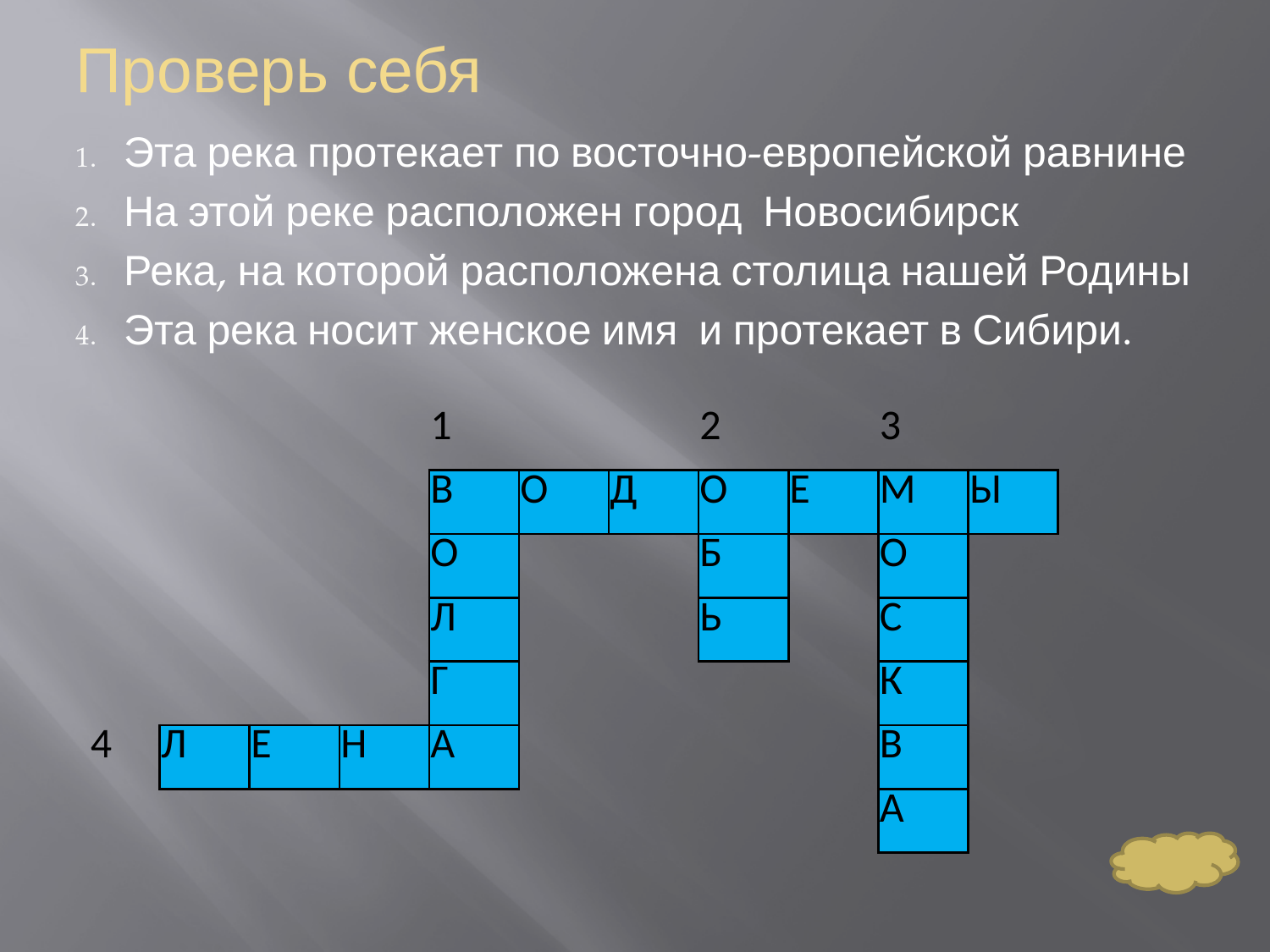

# Проверь себя
Эта река протекает по восточно-европейской равнине
На этой реке расположен город  Новосибирск
Река, на которой расположена столица нашей Родины
Эта река носит женское имя  и протекает в Сибири.
|  |  |  |  | 1 |  |  | 2 |  | 3 |  |
| --- | --- | --- | --- | --- | --- | --- | --- | --- | --- | --- |
|  |  |  |  | В | О | Д | О | Е | М | Ы |
|  |  |  |  | О |  |  | Б |  | О |  |
|  |  |  |  | Л |  |  | Ь |  | С |  |
|  |  |  |  | Г |  |  |  |  | К |  |
| 4 | Л | Е | Н | А |  |  |  |  | В |  |
|  |  |  |  |  |  |  |  |  | А |  |